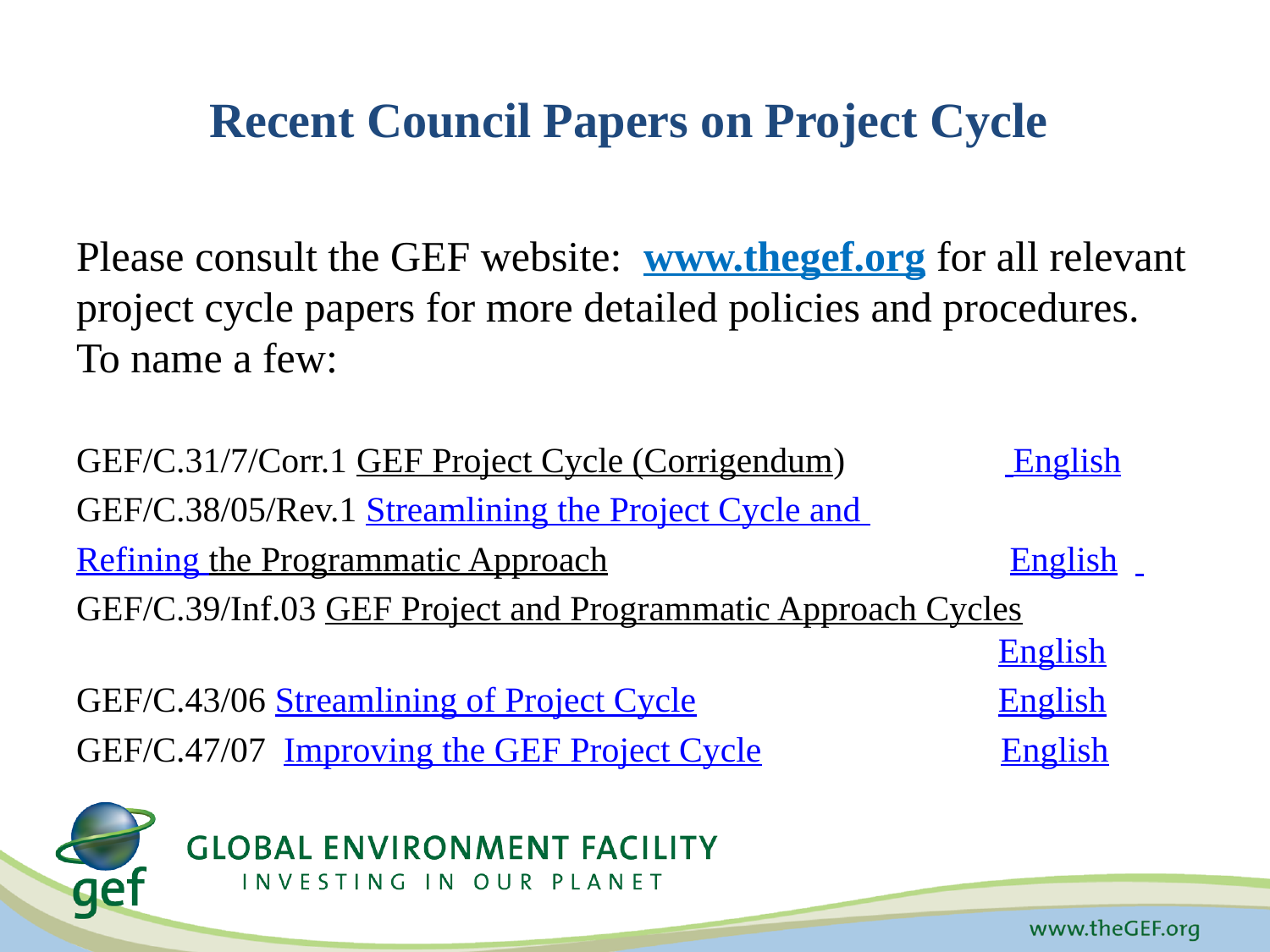

# Recent Council Papers on Project Cycle
Please consult the GEF website:  www.thegef.org for all relevant project cycle papers for more detailed policies and procedures.  To name a few:

GEF/C.31/7/Corr.1 GEF Project Cycle (Corrigendum)                   English
GEF/C.38/05/Rev.1 Streamlining the Project Cycle and
Refining the Programmatic Approach	    		     English
GEF/C.39/Inf.03 GEF Project and Programmatic Approach Cycles							                  English
GEF/C.43/06 Streamlining of Project Cycle		                  English
GEF/C.47/07  Improving the GEF Project Cycle 		    English